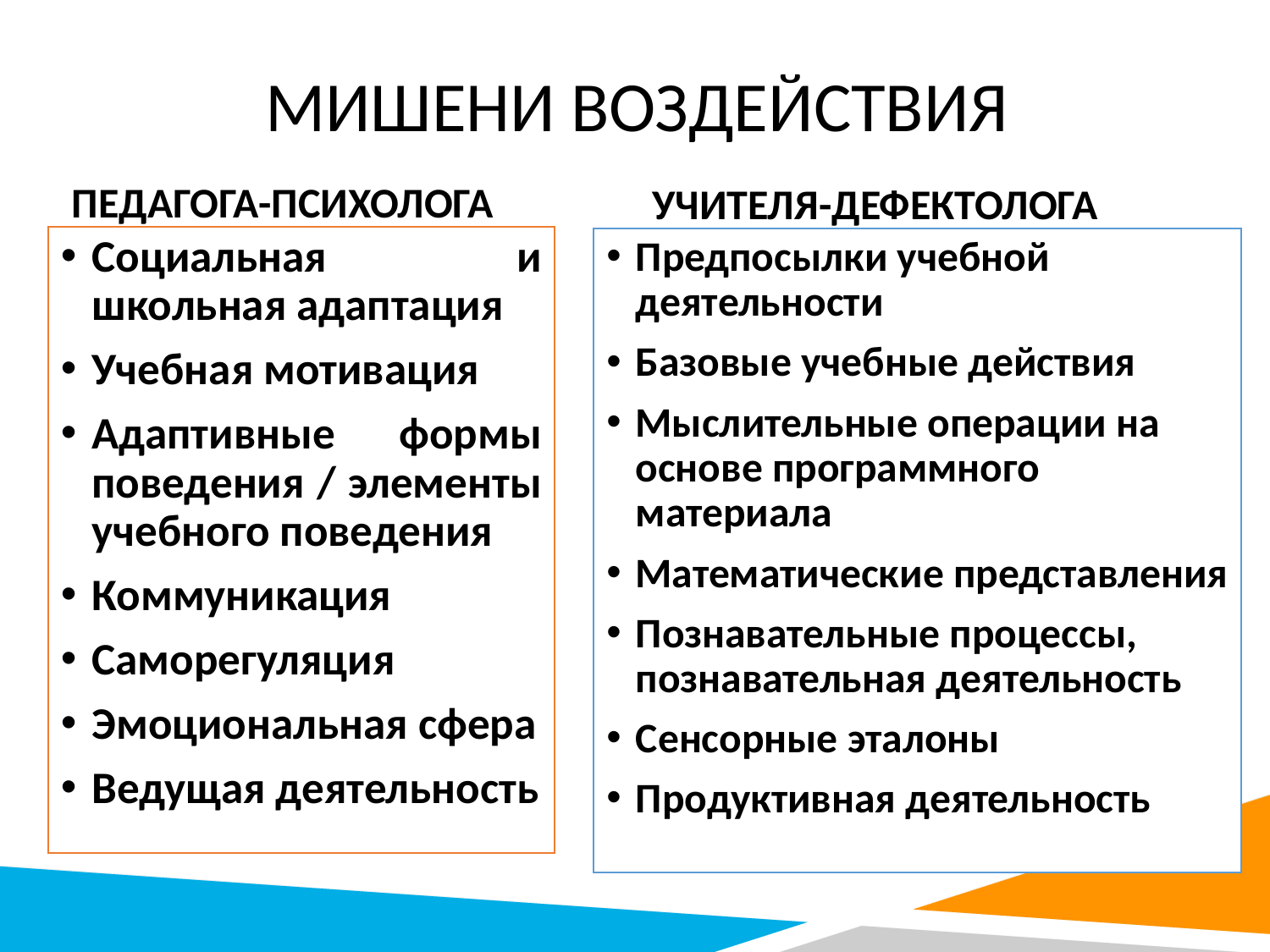

# МИШЕНИ ВОЗДЕЙСТВИЯ
ПЕДАГОГА-ПСИХОЛОГА
УЧИТЕЛЯ-ДЕФЕКТОЛОГА
Социальная и школьная адаптация
Учебная мотивация
Адаптивные формы поведения / элементы учебного поведения
Коммуникация
Саморегуляция
Эмоциональная сфера
Ведущая деятельность

Предпосылки учебной деятельности
Базовые учебные действия
Мыслительные операции на основе программного материала
Математические представления
Познавательные процессы, познавательная деятельность
Сенсорные эталоны
Продуктивная деятельность